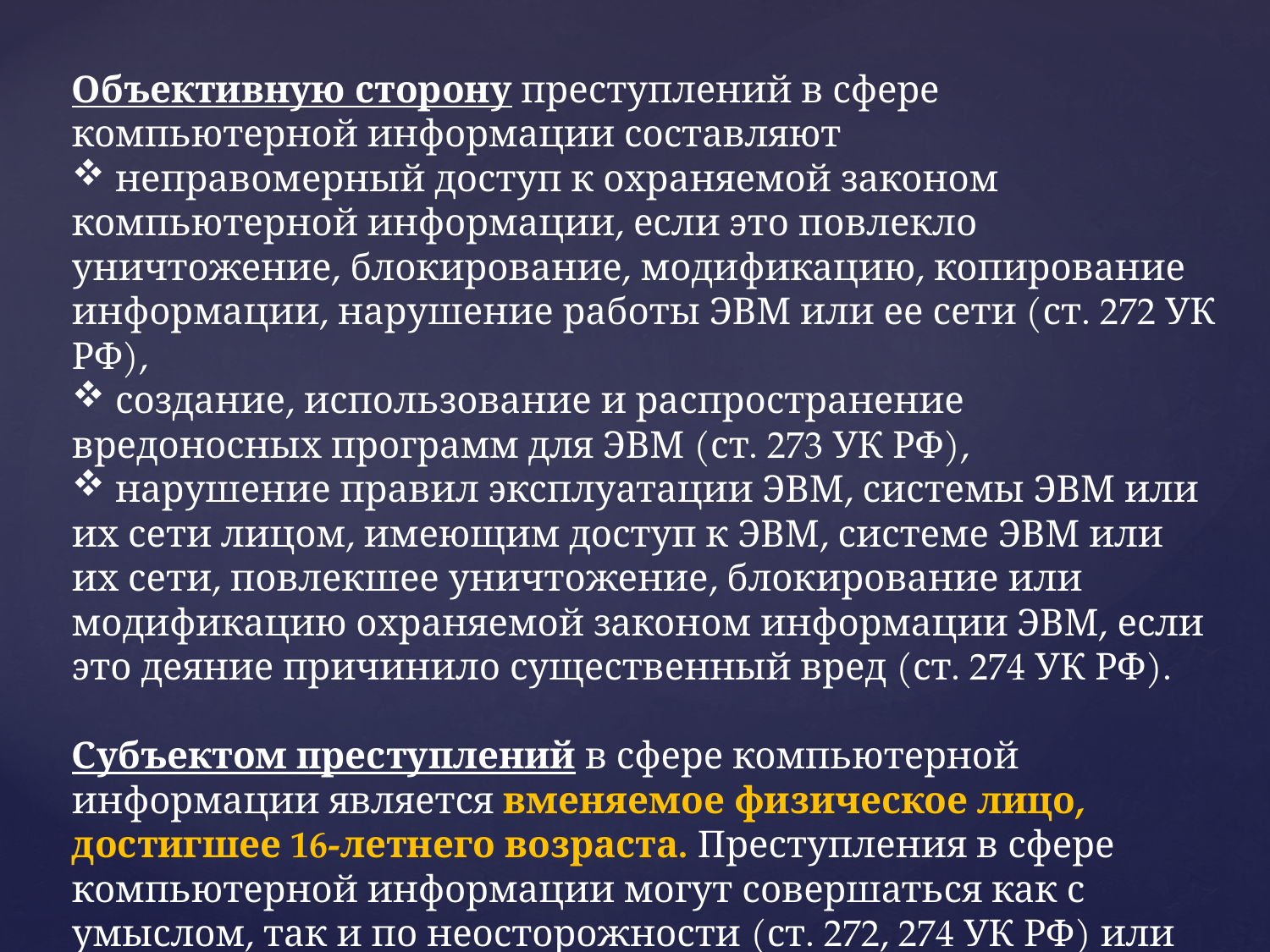

Объективную сторону преступлений в сфере компьютерной информации составляют
 неправомерный доступ к охраняемой законом компьютерной информации, если это повлекло уничтожение, блокирование, модификацию, копирование информации, нарушение работы ЭВМ или ее сети (ст. 272 УК РФ),
 создание, использование и распространение вредоносных программ для ЭВМ (ст. 273 УК РФ),
 нарушение правил эксплуатации ЭВМ, системы ЭВМ или их сети лицом, имеющим доступ к ЭВМ, системе ЭВМ или их сети, повлекшее уничтожение, блокирование или модификацию охраняемой законом информации ЭВМ, если это деяние причинило существенный вред (ст. 274 УК РФ).

Субъектом преступлений в сфере компьютерной информации является вменяемое физическое лицо, достигшее 16-летнего возраста. Преступления в сфере компьютерной информации могут совершаться как с умыслом, так и по неосторожности (ст. 272, 274 УК РФ) или только с прямым умыслом (ст. 273 УК РФ).